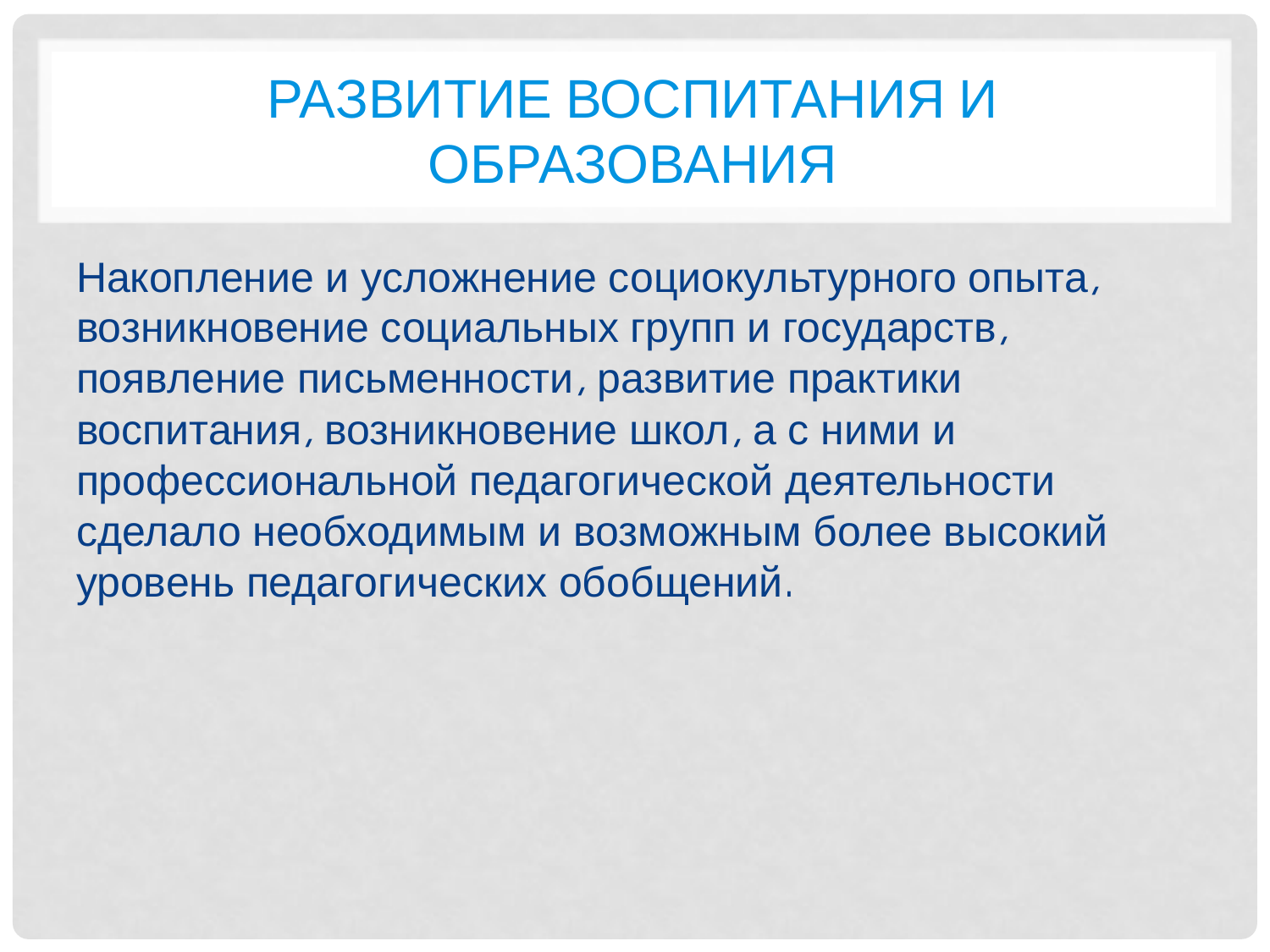

# Развитие воспитания и образования
Накопление и усложнение социокультурного опыта, возникновение социальных групп и государств, появление письменности, развитие практики воспитания, возникновение школ, а с ними и профессиональной педагогической деятельности сделало необходимым и возможным более высокий уровень педагогических обобщений.